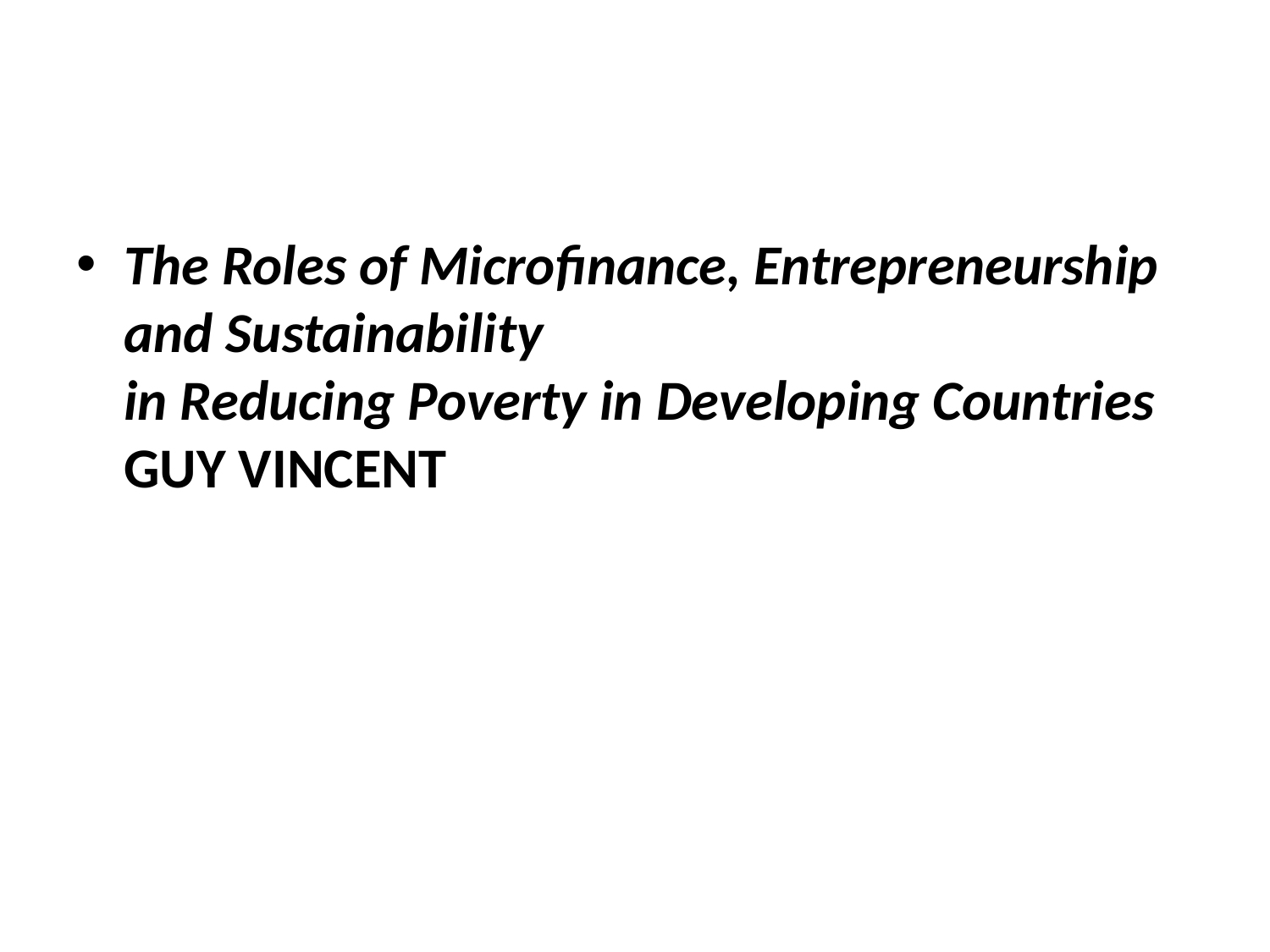

#
The Roles of Microfinance, Entrepreneurship and Sustainability
in Reducing Poverty in Developing Countries
GUY VINCENT